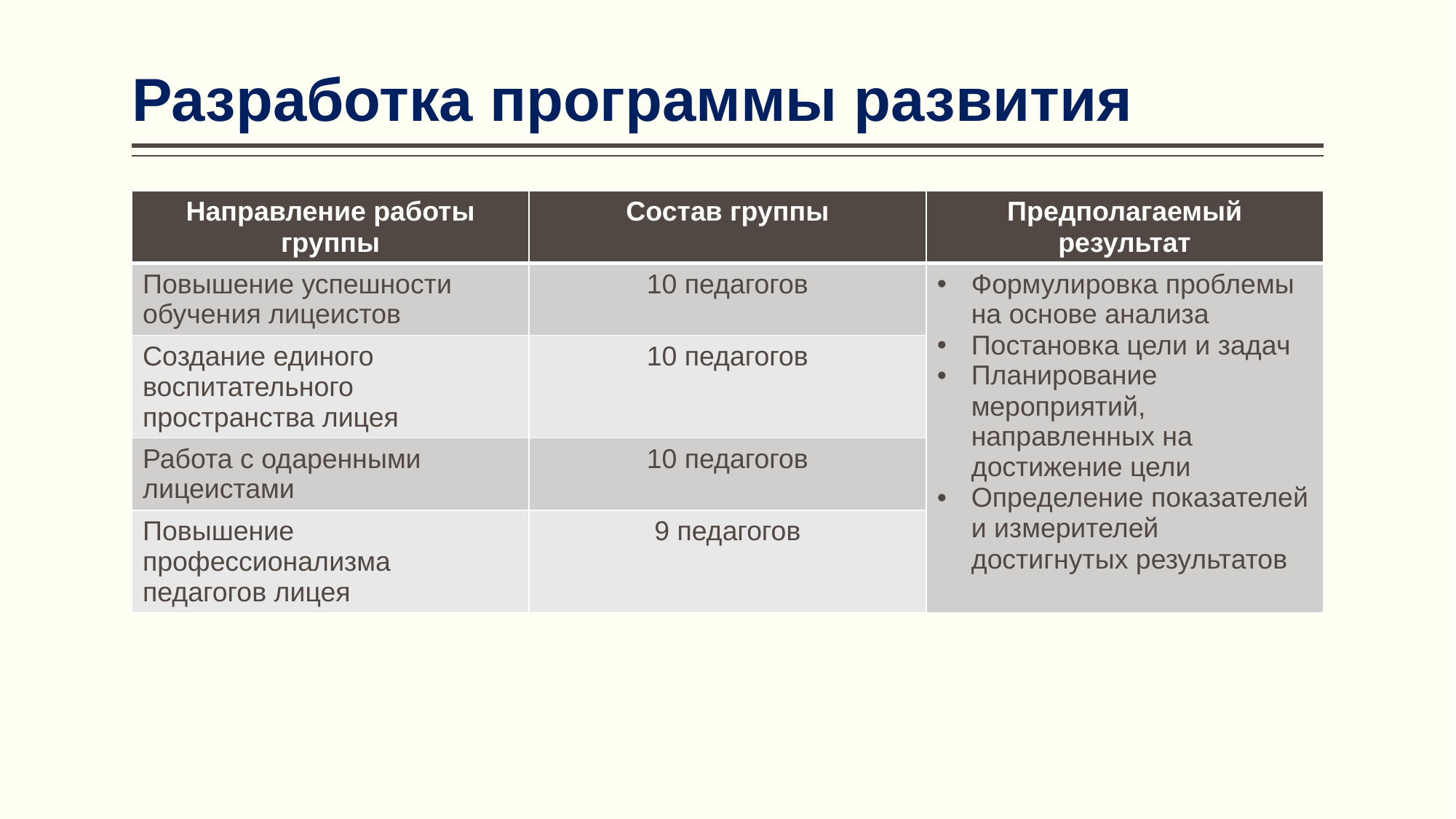

# Разработка программы развития
| Направление работы группы | Состав группы | Предполагаемый результат |
| --- | --- | --- |
| Повышение успешности обучения лицеистов | 10 педагогов | Формулировка проблемы на основе анализа Постановка цели и задач Планирование мероприятий, направленных на достижение цели Определение показателей и измерителей достигнутых результатов |
| Создание единого воспитательного пространства лицея | 10 педагогов |  |
| Работа с одаренными лицеистами | 10 педагогов |  |
| Повышение профессионализма педагогов лицея | 9 педагогов |  |